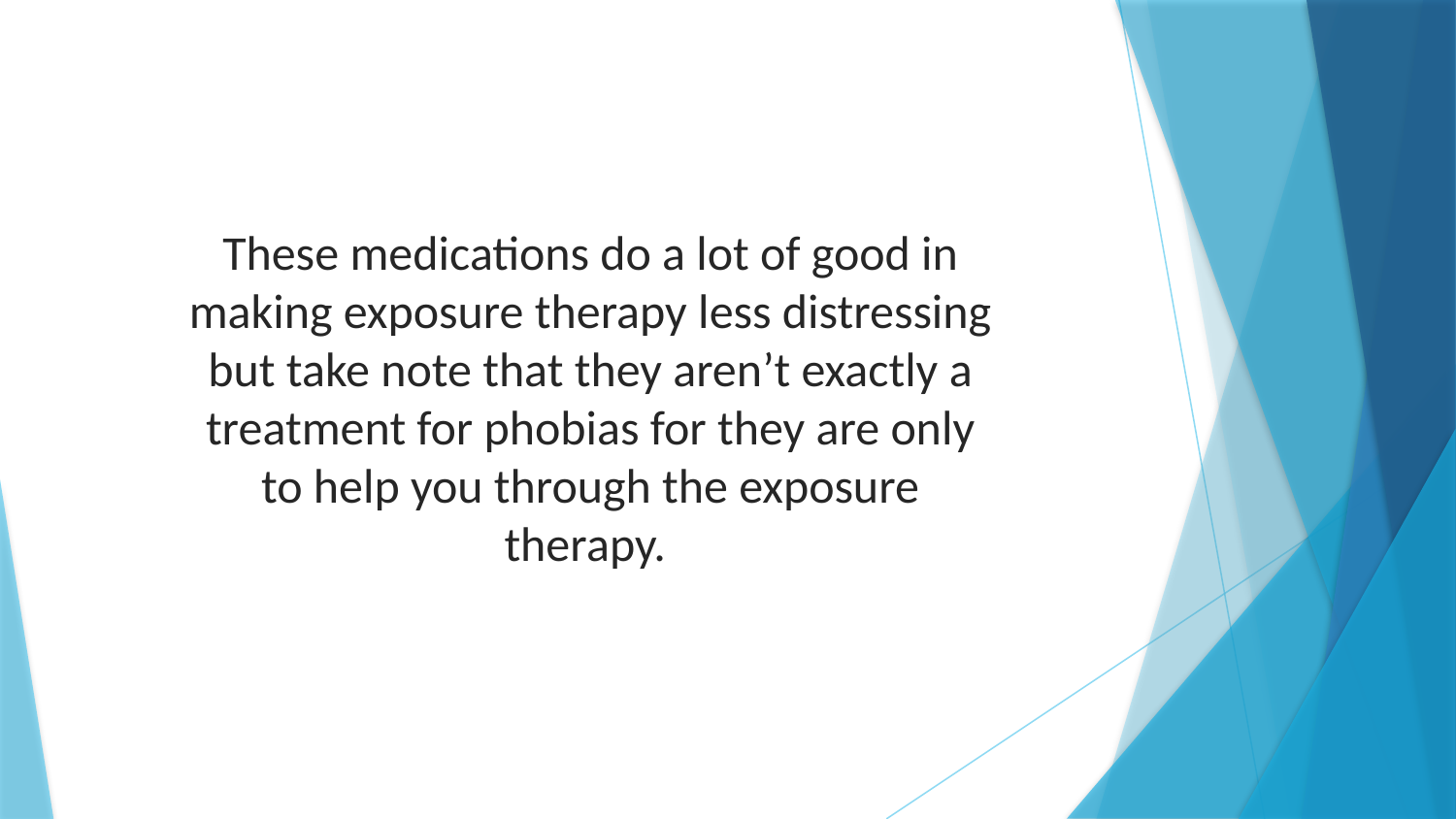

These medications do a lot of good in making exposure therapy less distressing but take note that they aren’t exactly a treatment for phobias for they are only to help you through the exposure therapy.